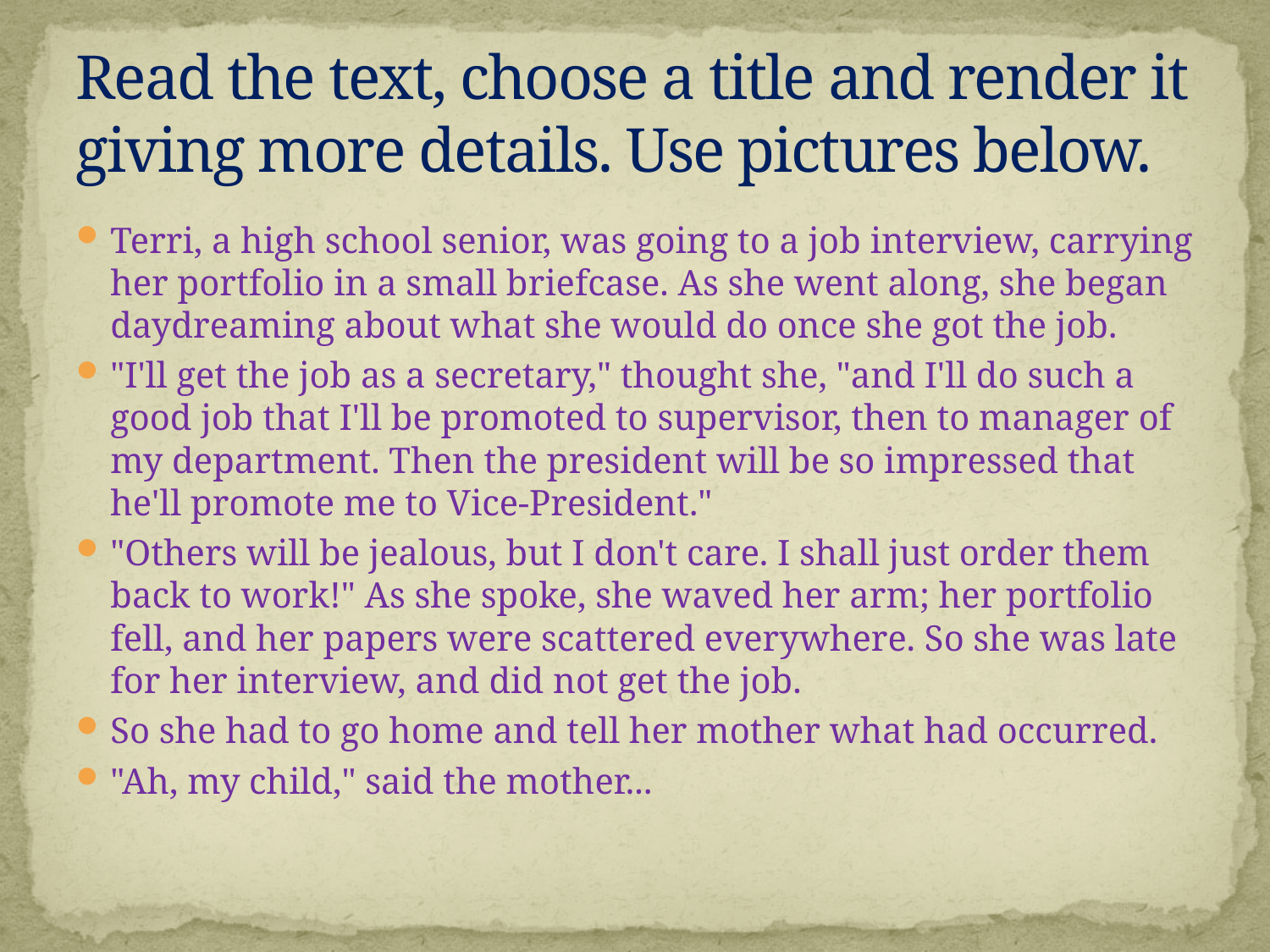

# Read the text, choose a title and render it giving more details. Use pictures below.
Terri, a high school senior, was going to a job interview, carrying her portfolio in a small briefcase. As she went along, she began daydreaming about what she would do once she got the job.
"I'll get the job as a secretary," thought she, "and I'll do such a good job that I'll be promoted to supervisor, then to manager of my department. Then the president will be so impressed that he'll promote me to Vice-President."
"Others will be jealous, but I don't care. I shall just order them back to work!" As she spoke, she waved her arm; her portfolio fell, and her papers were scattered everywhere. So she was late for her interview, and did not get the job.
So she had to go home and tell her mother what had occurred.
"Ah, my child," said the mother...